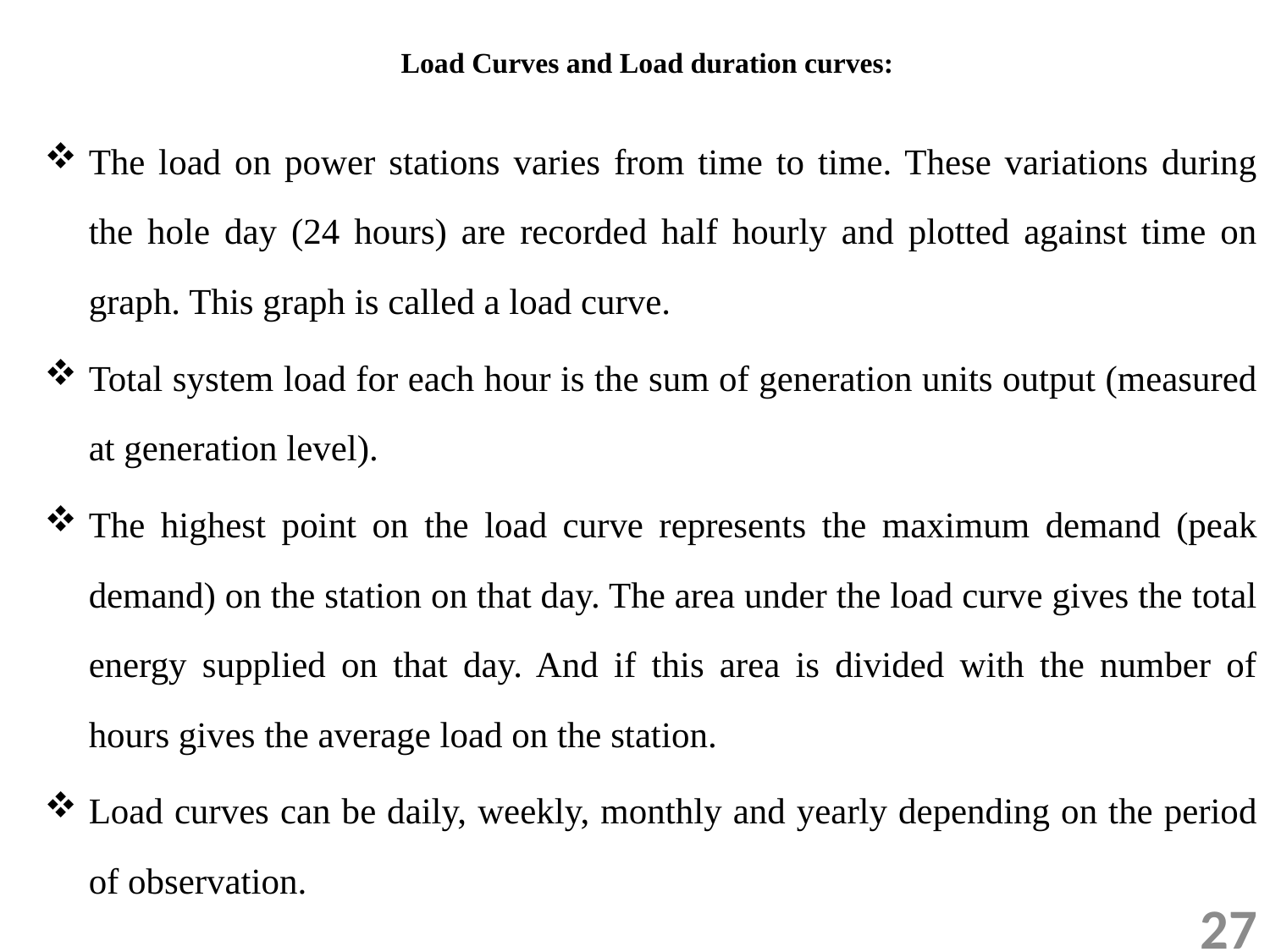

# Load Curves and Load duration curves:
The load on power stations varies from time to time. These variations during the hole day (24 hours) are recorded half hourly and plotted against time on graph. This graph is called a load curve.
Total system load for each hour is the sum of generation units output (measured at generation level).
The highest point on the load curve represents the maximum demand (peak demand) on the station on that day. The area under the load curve gives the total energy supplied on that day. And if this area is divided with the number of hours gives the average load on the station.
Load curves can be daily, weekly, monthly and yearly depending on the period of observation.
27